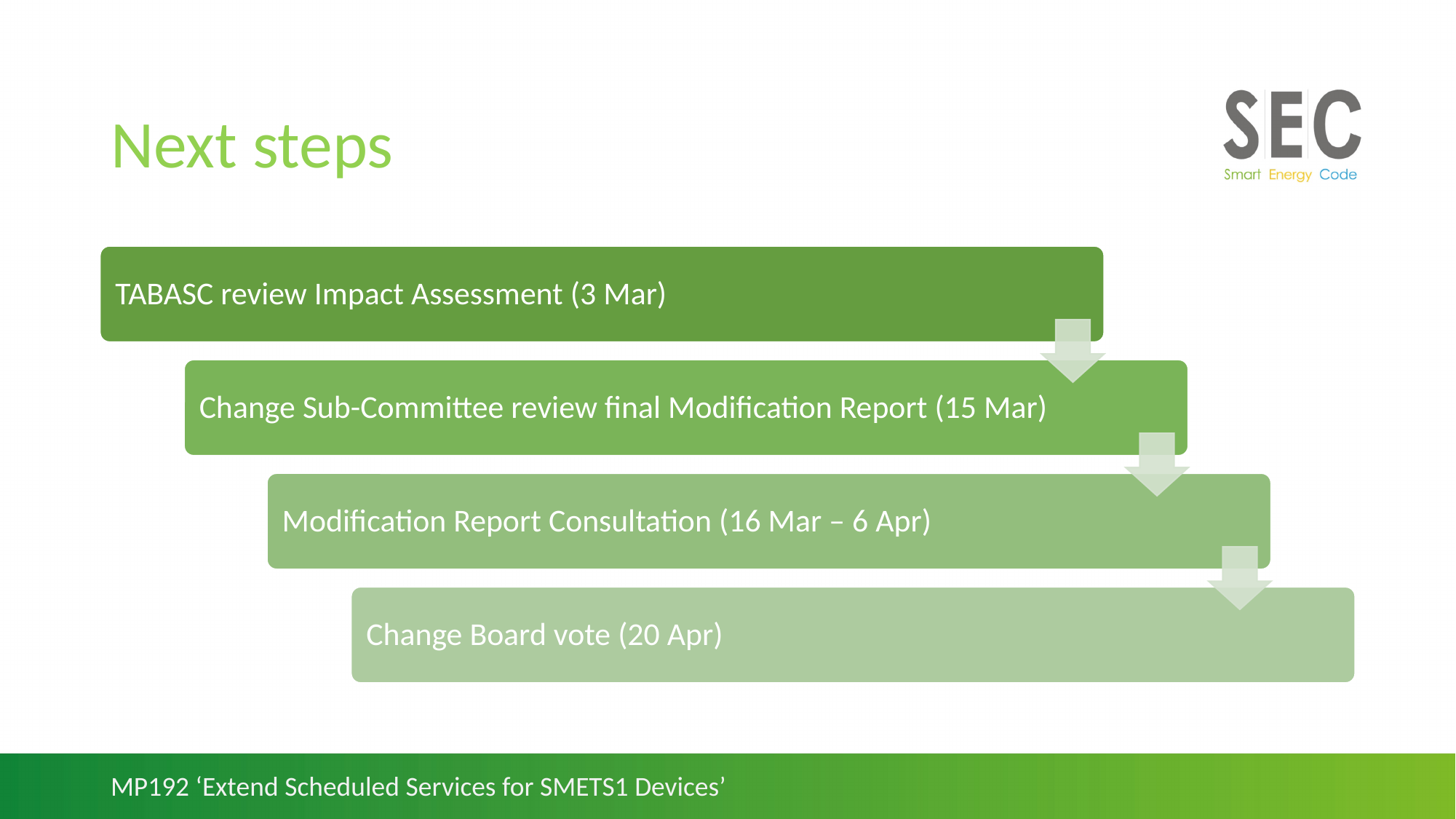

# Next steps
TABASC review Impact Assessment (3 Mar)
Change Sub-Committee review final Modification Report (15 Mar)
Modification Report Consultation (16 Mar – 6 Apr)
Change Board vote (20 Apr)

MP192 ‘Extend Scheduled Services for SMETS1 Devices’